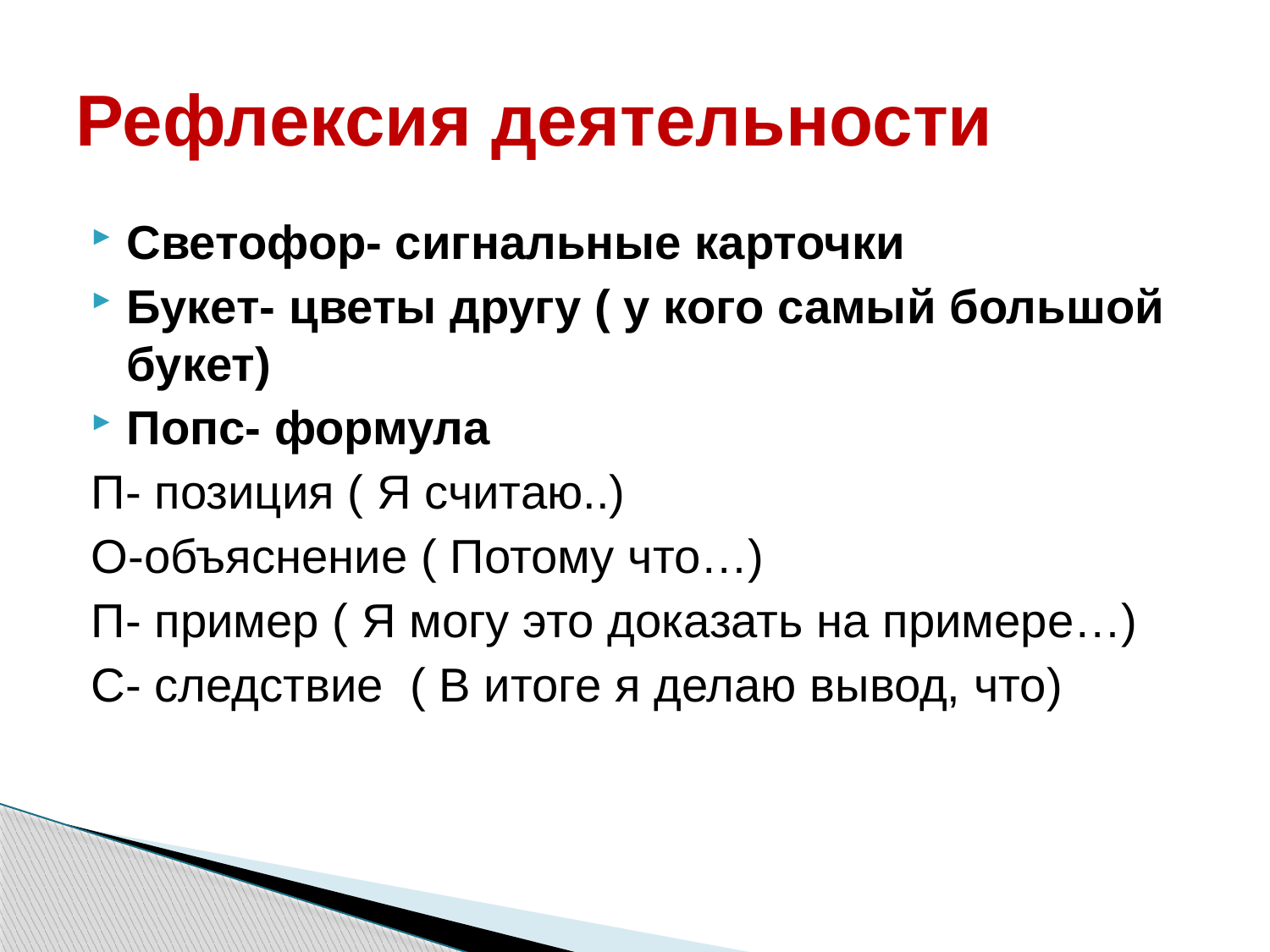

# Рефлексия деятельности
Светофор- сигнальные карточки
Букет- цветы другу ( у кого самый большой букет)
Попс- формула
П- позиция ( Я считаю..)
О-объяснение ( Потому что…)
П- пример ( Я могу это доказать на примере…)
С- следствие  ( В итоге я делаю вывод, что)